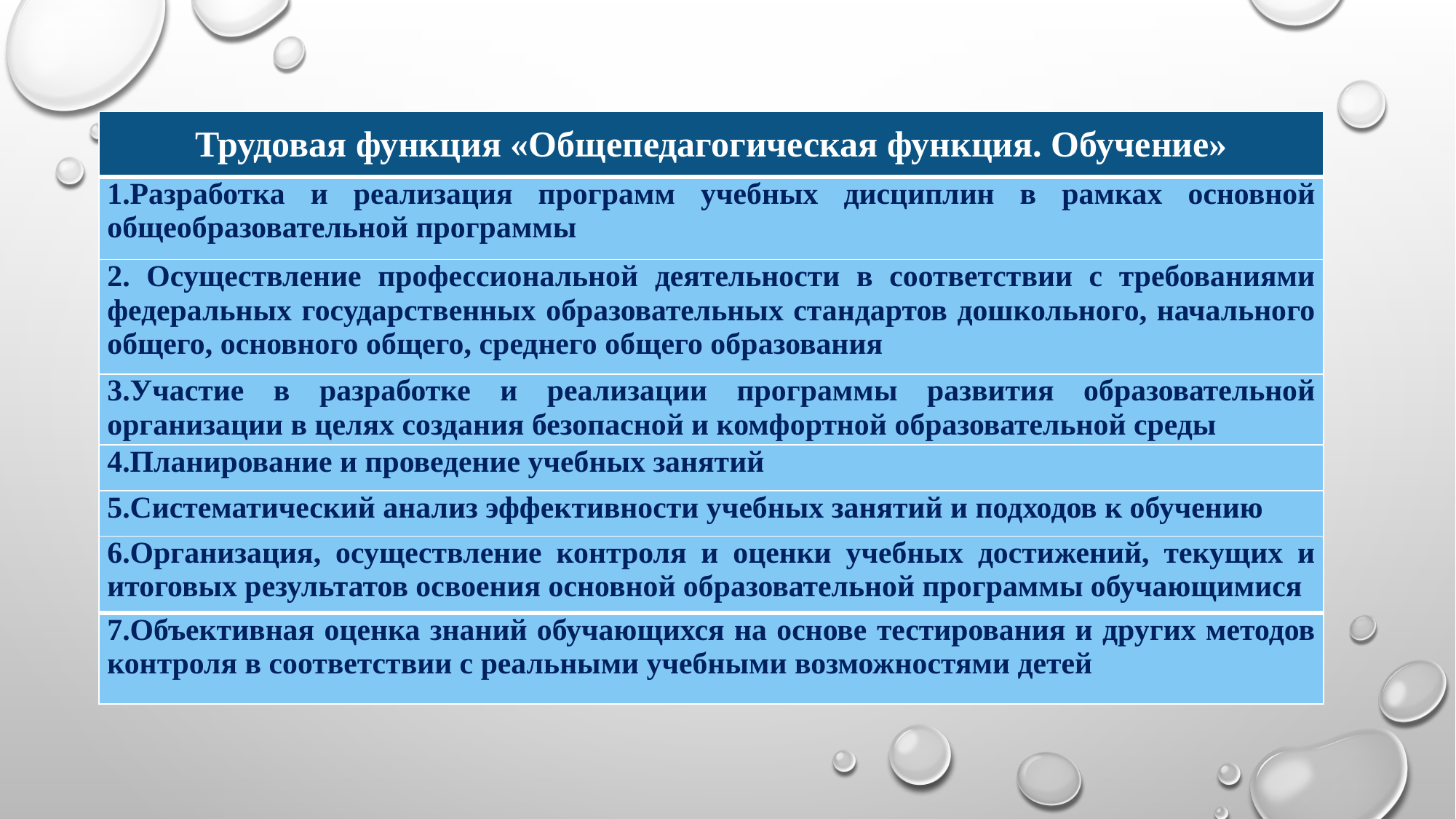

| Трудовая функция «Общепедагогическая функция. Обучение» |
| --- |
| 1.Разработка и реализация программ учебных дисциплин в рамках основной общеобразовательной программы |
| 2. Осуществление профессиональной деятельности в соответствии с требованиями федеральных государственных образовательных стандартов дошкольного, начального общего, основного общего, среднего общего образования |
| 3.Участие в разработке и реализации программы развития образовательной организации в целях создания безопасной и комфортной образовательной среды |
| 4.Планирование и проведение учебных занятий |
| 5.Систематический анализ эффективности учебных занятий и подходов к обучению |
| 6.Организация, осуществление контроля и оценки учебных достижений, текущих и итоговых результатов освоения основной образовательной программы обучающимися |
| 7.Объективная оценка знаний обучающихся на основе тестирования и других методов контроля в соответствии с реальными учебными возможностями детей |